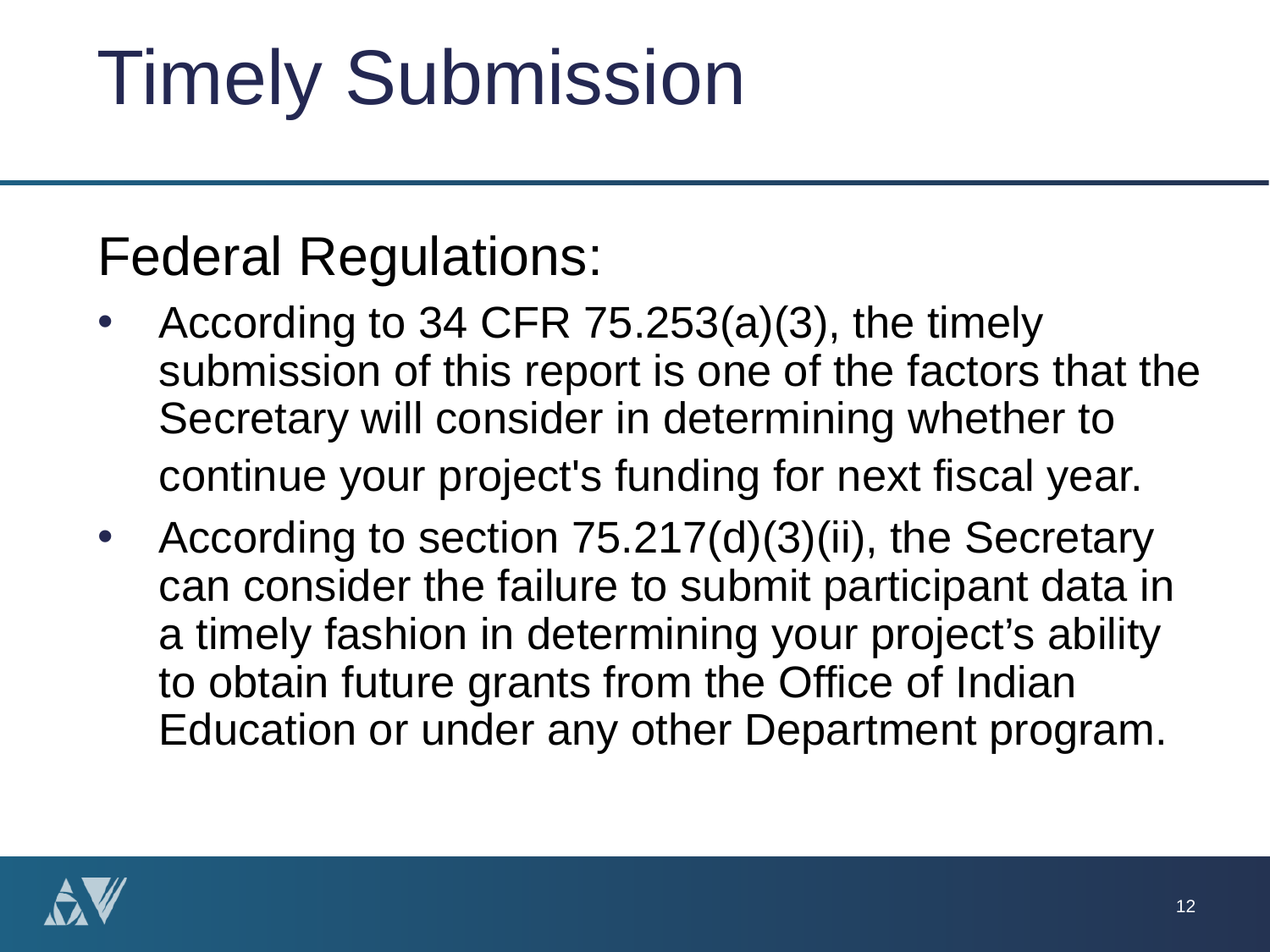

# Timely Submission
Federal Regulations:
According to 34 CFR 75.253(a)(3), the timely submission of this report is one of the factors that the Secretary will consider in determining whether to continue your project's funding for next fiscal year.
According to section 75.217(d)(3)(ii), the Secretary can consider the failure to submit participant data in a timely fashion in determining your project’s ability to obtain future grants from the Office of Indian Education or under any other Department program.

12